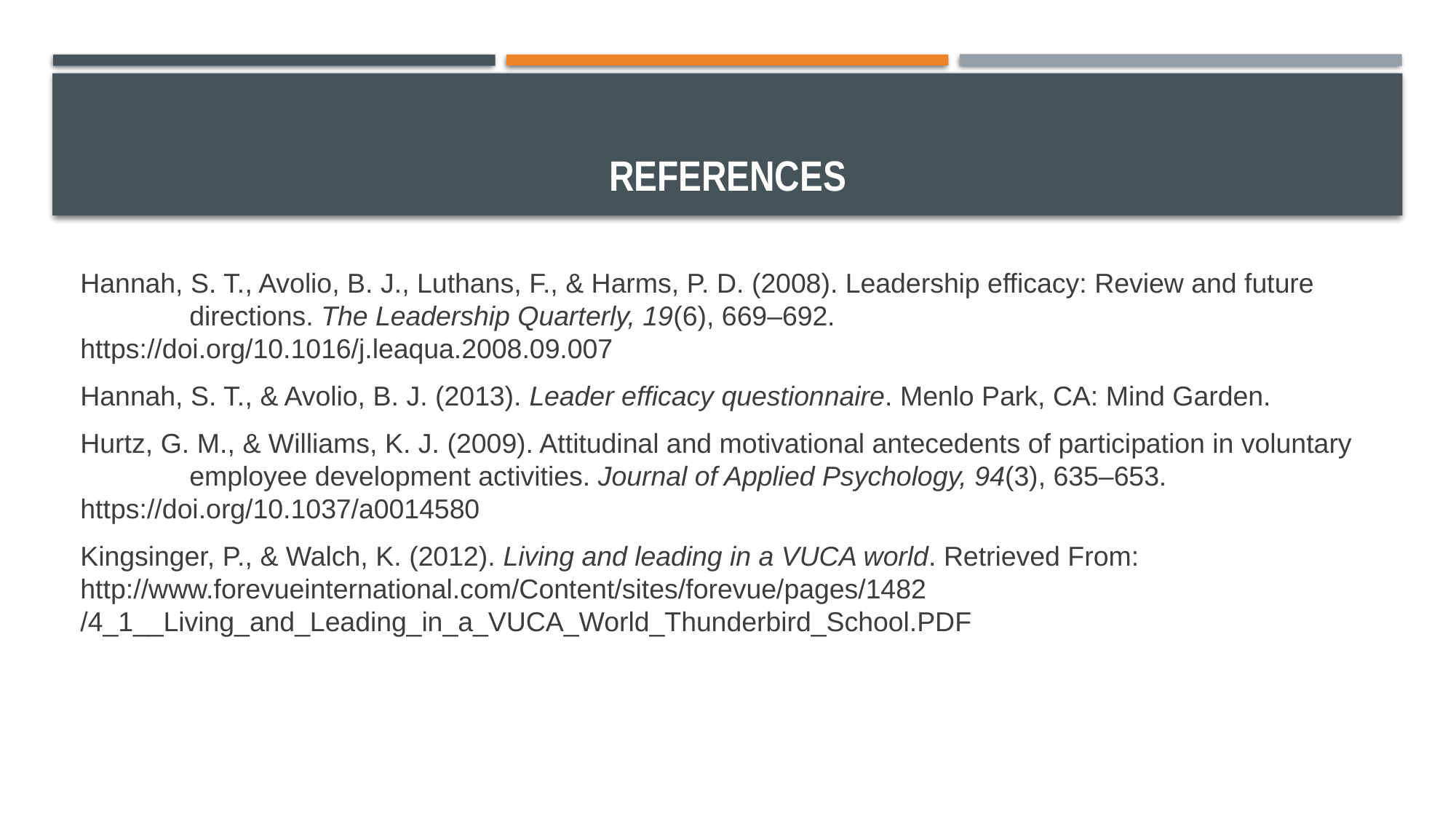

# REFERENCES
Hannah, S. T., Avolio, B. J., Luthans, F., & Harms, P. D. (2008). Leadership efficacy: Review and future 	directions. The Leadership Quarterly, 19(6), 669–692. https://doi.org/10.1016/j.leaqua.2008.09.007
Hannah, S. T., & Avolio, B. J. (2013). Leader efficacy questionnaire. Menlo Park, CA: Mind Garden.
Hurtz, G. M., & Williams, K. J. (2009). Attitudinal and motivational antecedents of participation in voluntary 	employee development activities. Journal of Applied Psychology, 94(3), 635–653. 	https://doi.org/10.1037/a0014580
Kingsinger, P., & Walch, K. (2012). Living and leading in a VUCA world. Retrieved From: 	http://www.forevueinternational.com/Content/sites/forevue/pages/1482 	/4_1__Living_and_Leading_in_a_VUCA_World_Thunderbird_School.PDF